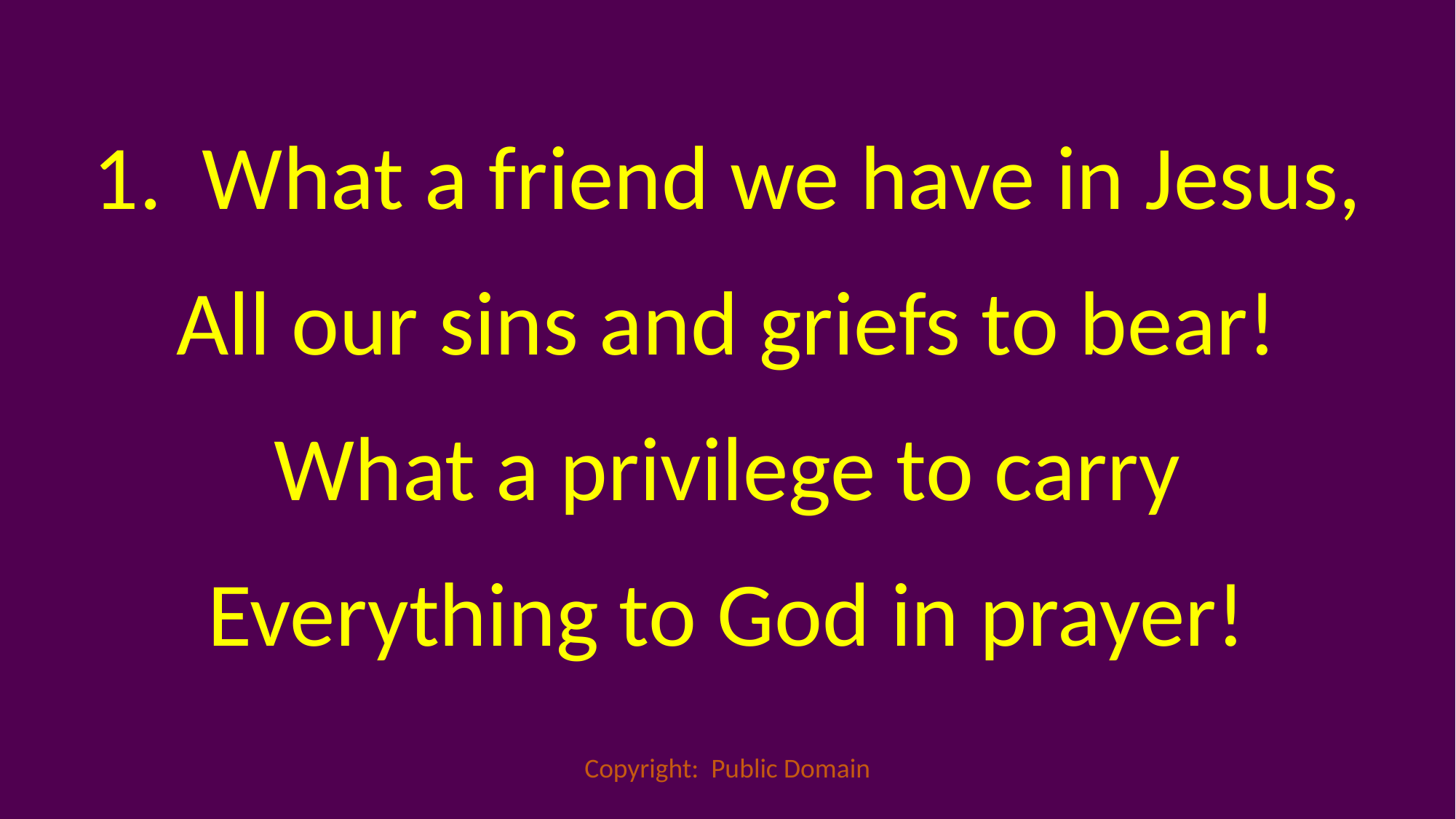

1. 	What a friend we have in Jesus,
All our sins and griefs to bear!
What a privilege to carry
Everything to God in prayer!
Copyright:  Public Domain